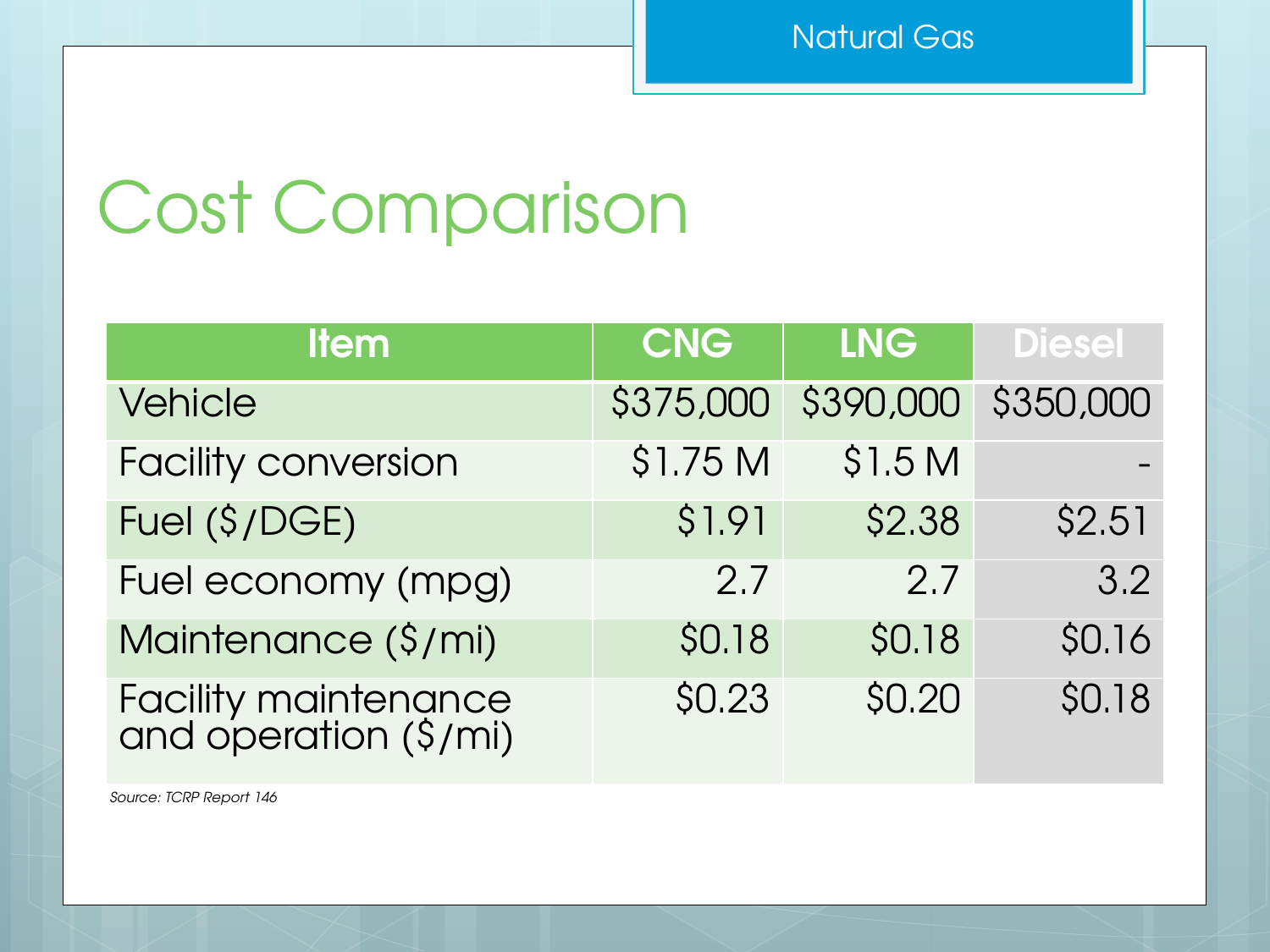

Natural Gas
# Cost Comparison
| Item | CNG | LNG | Diesel |
| --- | --- | --- | --- |
| Vehicle | $375,000 | $390,000 | $350,000 |
| Facility conversion | $1.75 M | $1.5 M | - |
| Fuel ($/DGE) | $1.91 | $2.38 | $2.51 |
| Fuel economy (mpg) | 2.7 | 2.7 | 3.2 |
| Maintenance ($/mi) | $0.18 | $0.18 | $0.16 |
| Facility maintenance and operation ($/mi) | $0.23 | $0.20 | $0.18 |
Source: TCRP Report 146